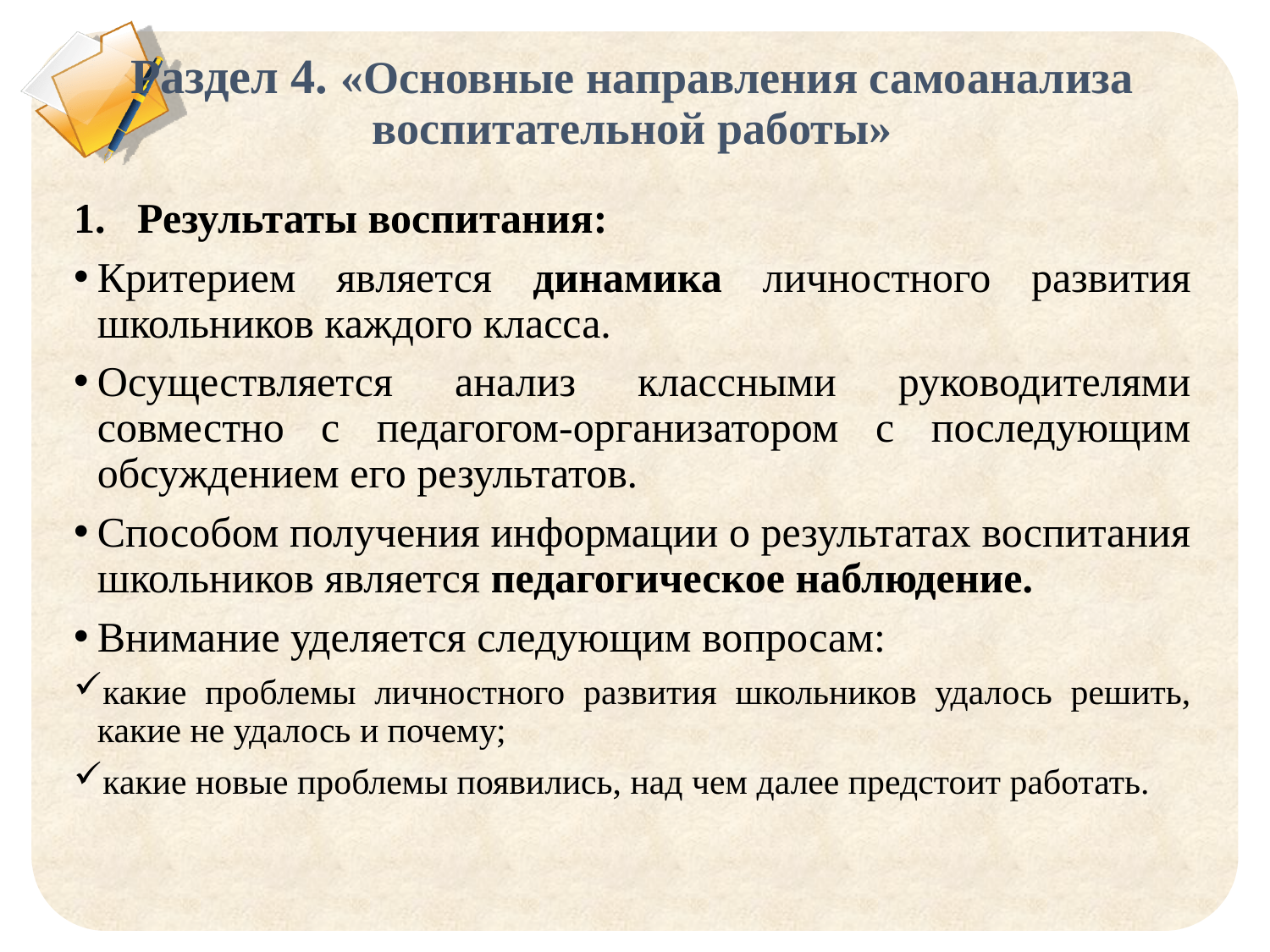

# Раздел 4. «Основные направления самоанализа воспитательной работы»
Результаты воспитания:
Критерием является динамика личностного развития школьников каждого класса.
Осуществляется анализ классными руководителями совместно с педагогом-организатором с последующим обсуждением его результатов.
Способом получения информации о результатах воспитания школьников является педагогическое наблюдение.
Внимание уделяется следующим вопросам:
какие проблемы личностного развития школьников удалось решить, какие не удалось и почему;
какие новые проблемы появились, над чем далее предстоит работать.